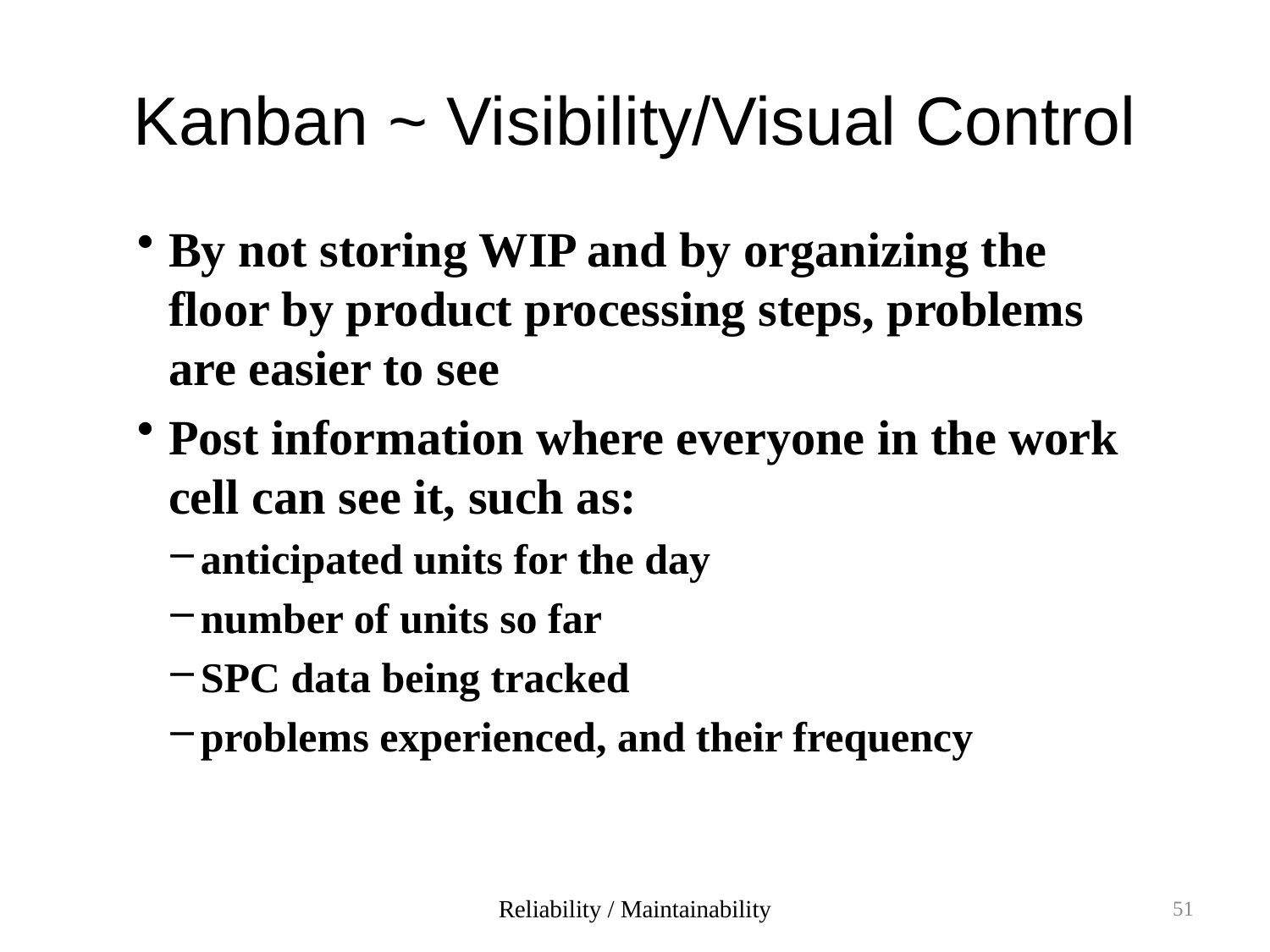

# Kanban ~ Visibility/Visual Control
By not storing WIP and by organizing the floor by product processing steps, problems are easier to see
Post information where everyone in the work cell can see it, such as:
anticipated units for the day
number of units so far
SPC data being tracked
problems experienced, and their frequency

Reliability / Maintainability
51